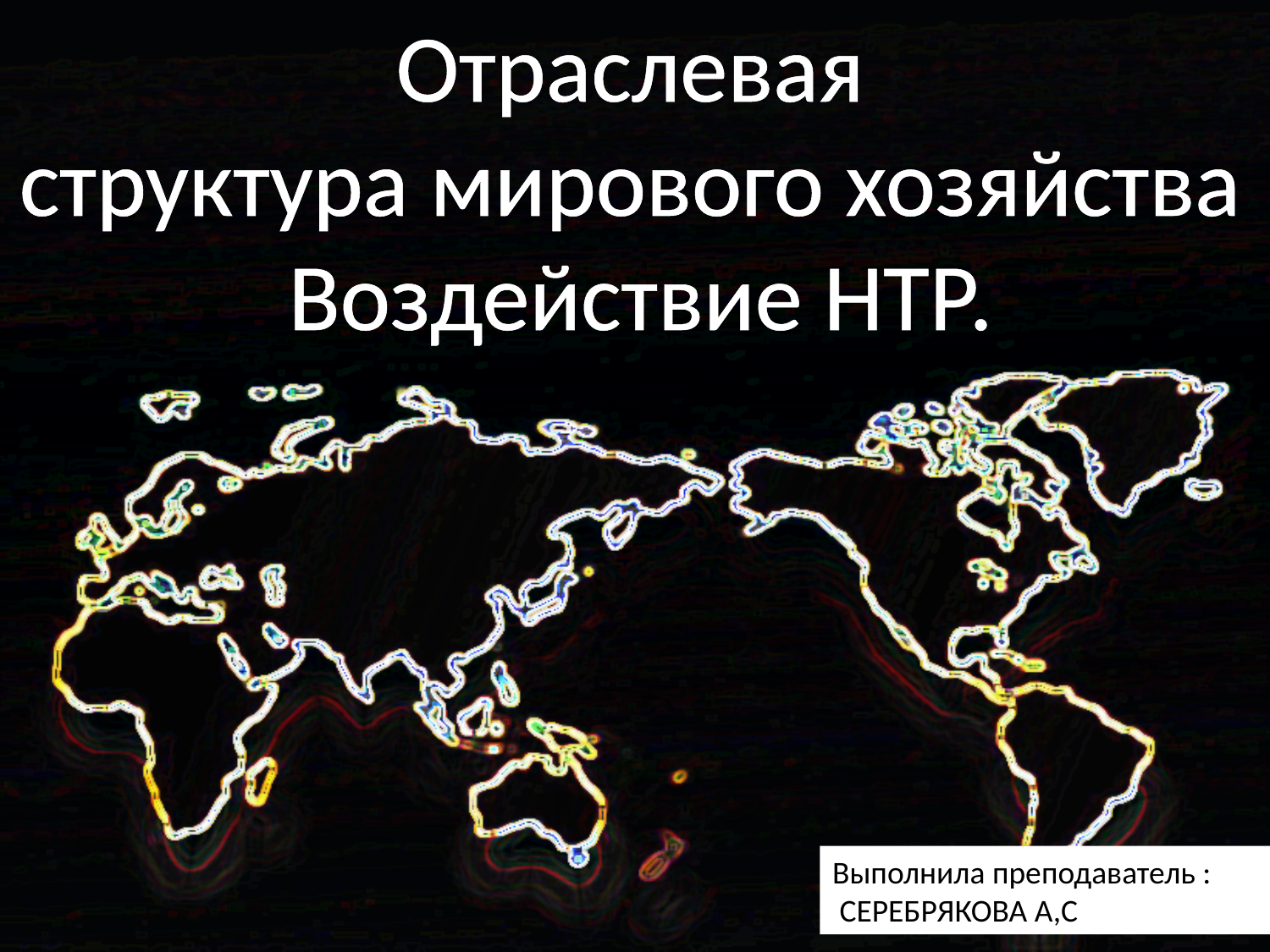

Отраслевая
структура мирового хозяйства
Воздействие НТР.
Выполнила преподаватель :
 СЕРЕБРЯКОВА А,С